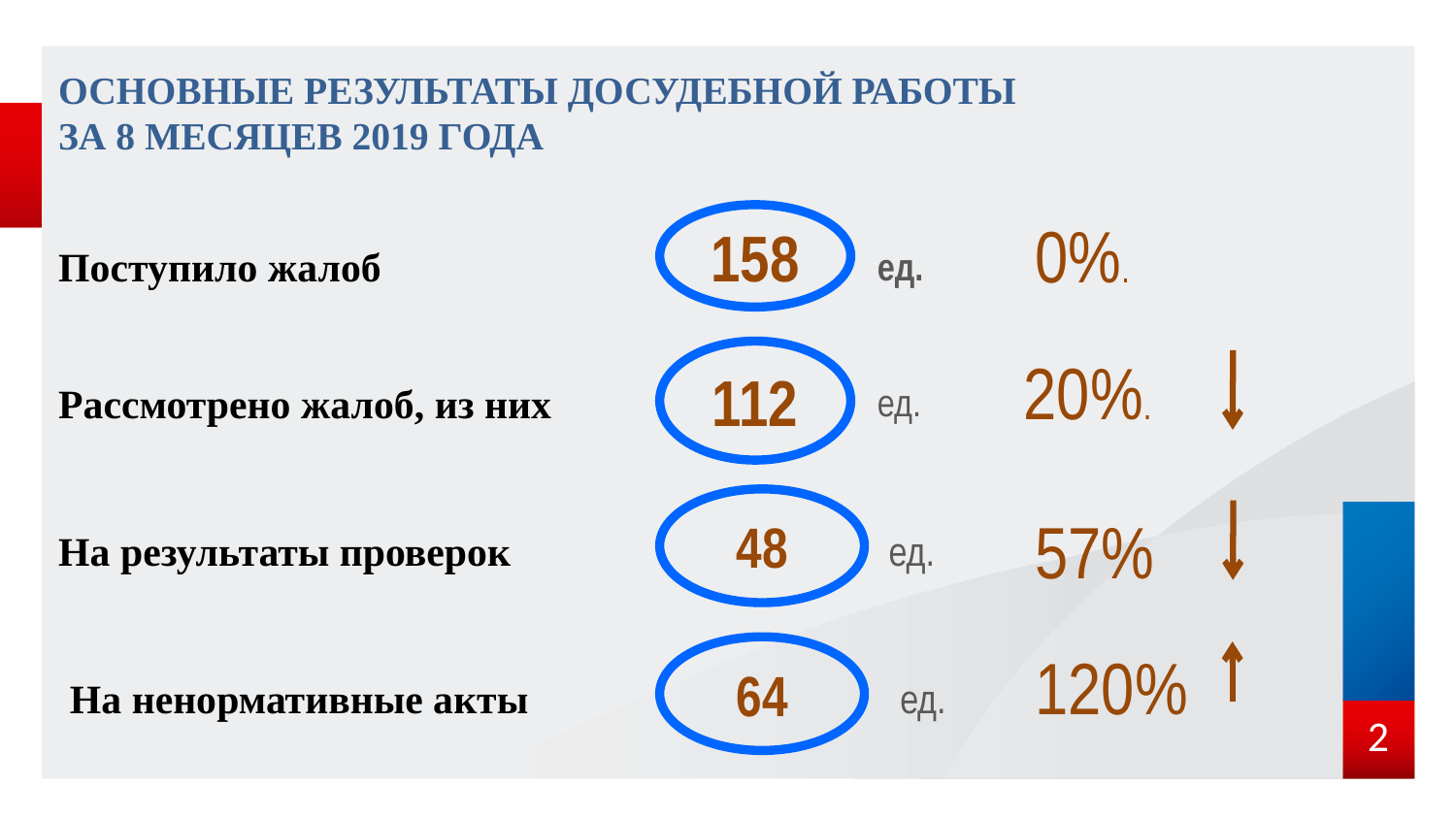

# Основные результаты досудебной работы за 8 месяцев 2019 года
158
Поступило жалоб
0%.
ед.
20%.
112
Рассмотрено жалоб, из них
ед.
48
На результаты проверок
ед.
57%
120%
64
На ненормативные акты
ед.
2